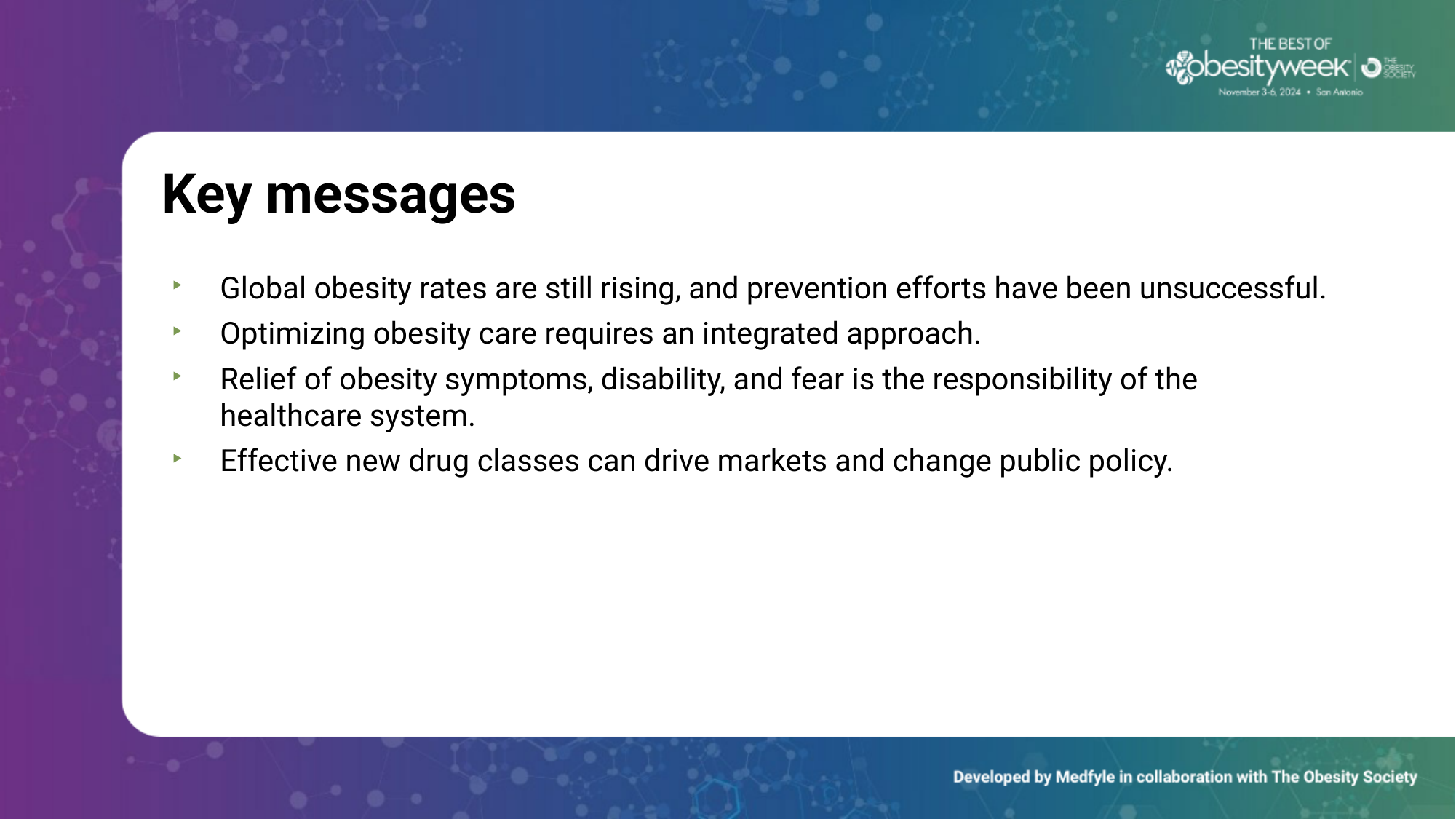

# Key messages
Global obesity rates are still rising, and prevention efforts have been unsuccessful.
Optimizing obesity care requires an integrated approach.
Relief of obesity symptoms, disability, and fear is the responsibility of the healthcare system.
Effective new drug classes can drive markets and change public policy.